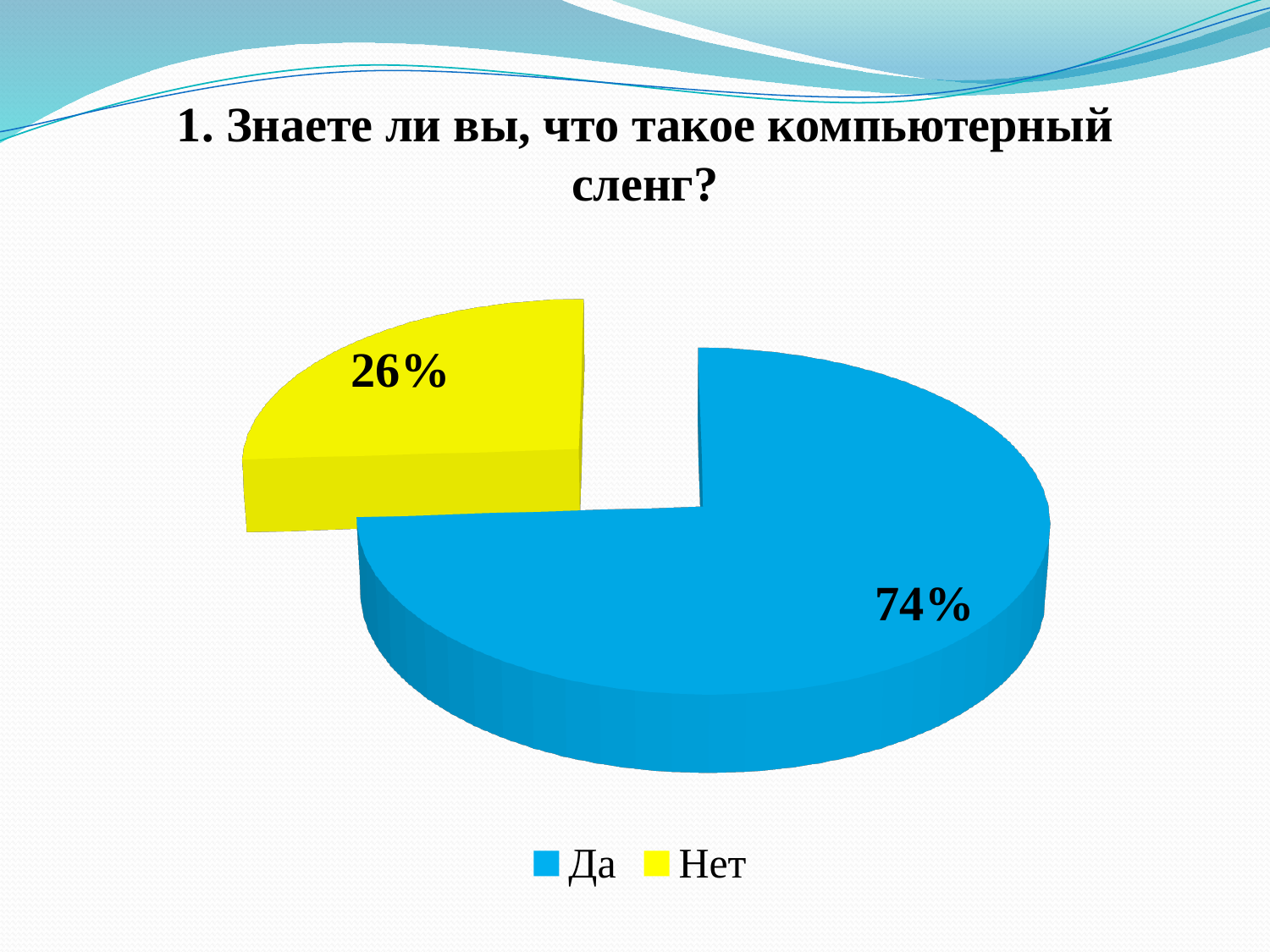

1. Знаете ли вы, что такое компьютерный сленг?

[unsupported chart]